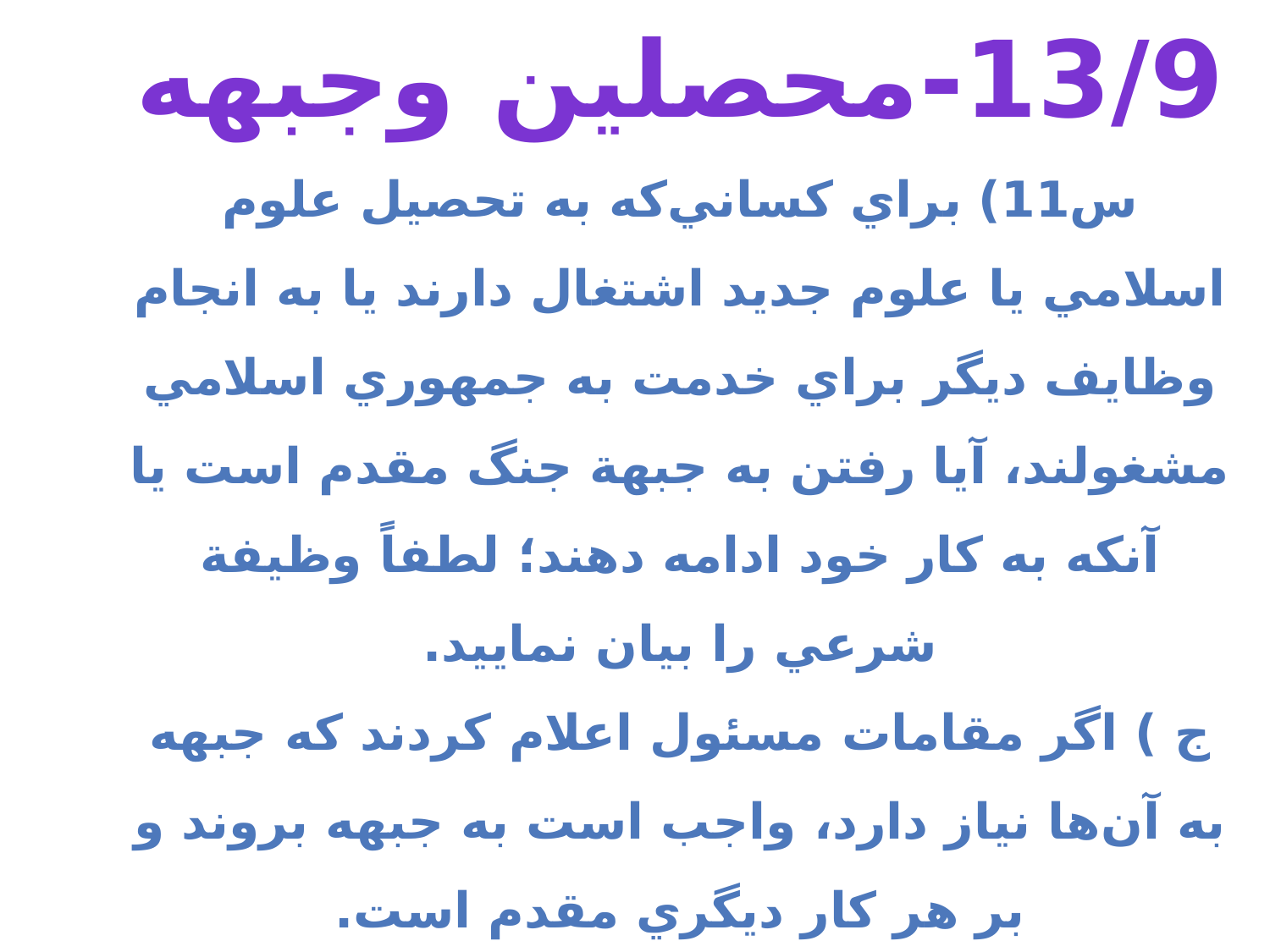

13/9-محصلین وجبهه
س11) براي كساني‌كه به تحصيل علوم اسلامي يا علوم جديد اشتغال دارند يا به انجام وظايف ديگر براي خدمت به جمهوري اسلامي مشغولند، آيا رفتن به جبهة جنگ مقدم است يا آنكه به كار خود ادامه دهند؛ لطفاً وظيفة شرعي را بيان نماييد.
ج ) اگر مقامات مسئول اعلام كردند كه جبهه به آن‌ها نياز دارد، واجب است به جبهه بروند و بر هر كار ديگري مقدم است.